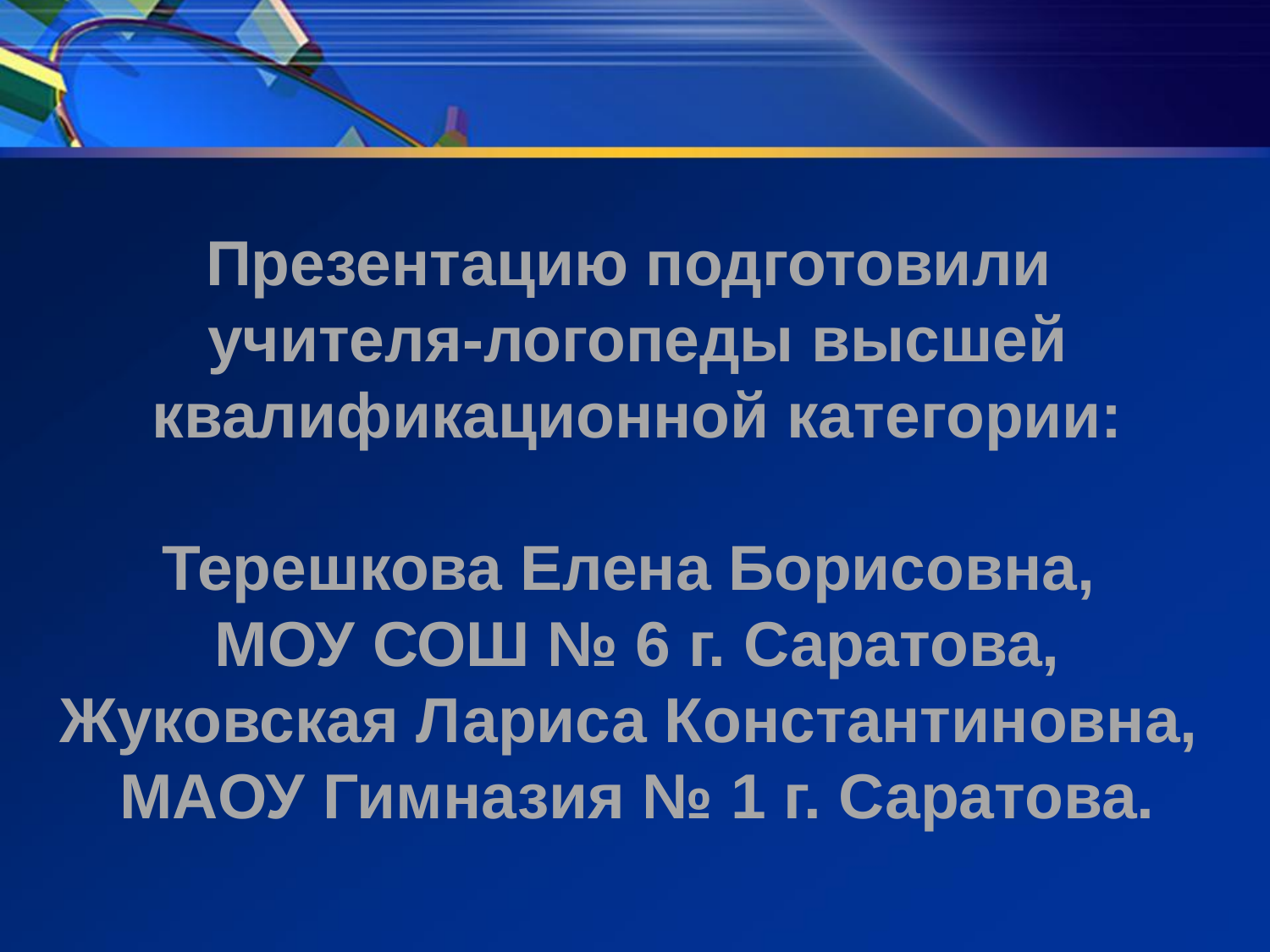

Презентацию подготовили
учителя-логопеды высшей квалификационной категории:

Терешкова Елена Борисовна,
МОУ СОШ № 6 г. Саратова,
Жуковская Лариса Константиновна,
МАОУ Гимназия № 1 г. Саратова.